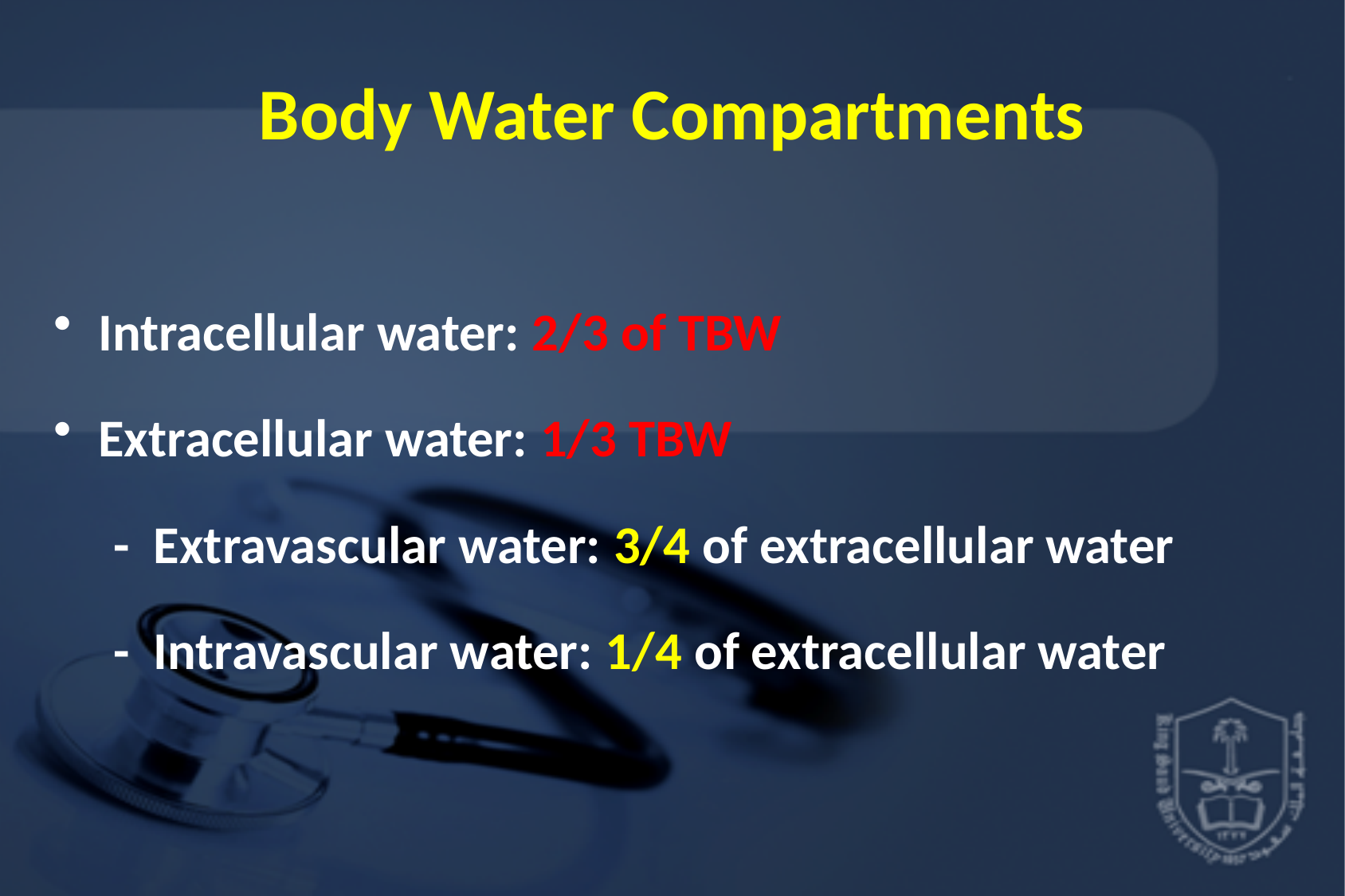

# Body Water Compartments
Intracellular water: 2/3 of TBW
Extracellular water: 1/3 TBW
-  Extravascular water: 3/4 of extracellular water
-  Intravascular water: 1/4 of extracellular water